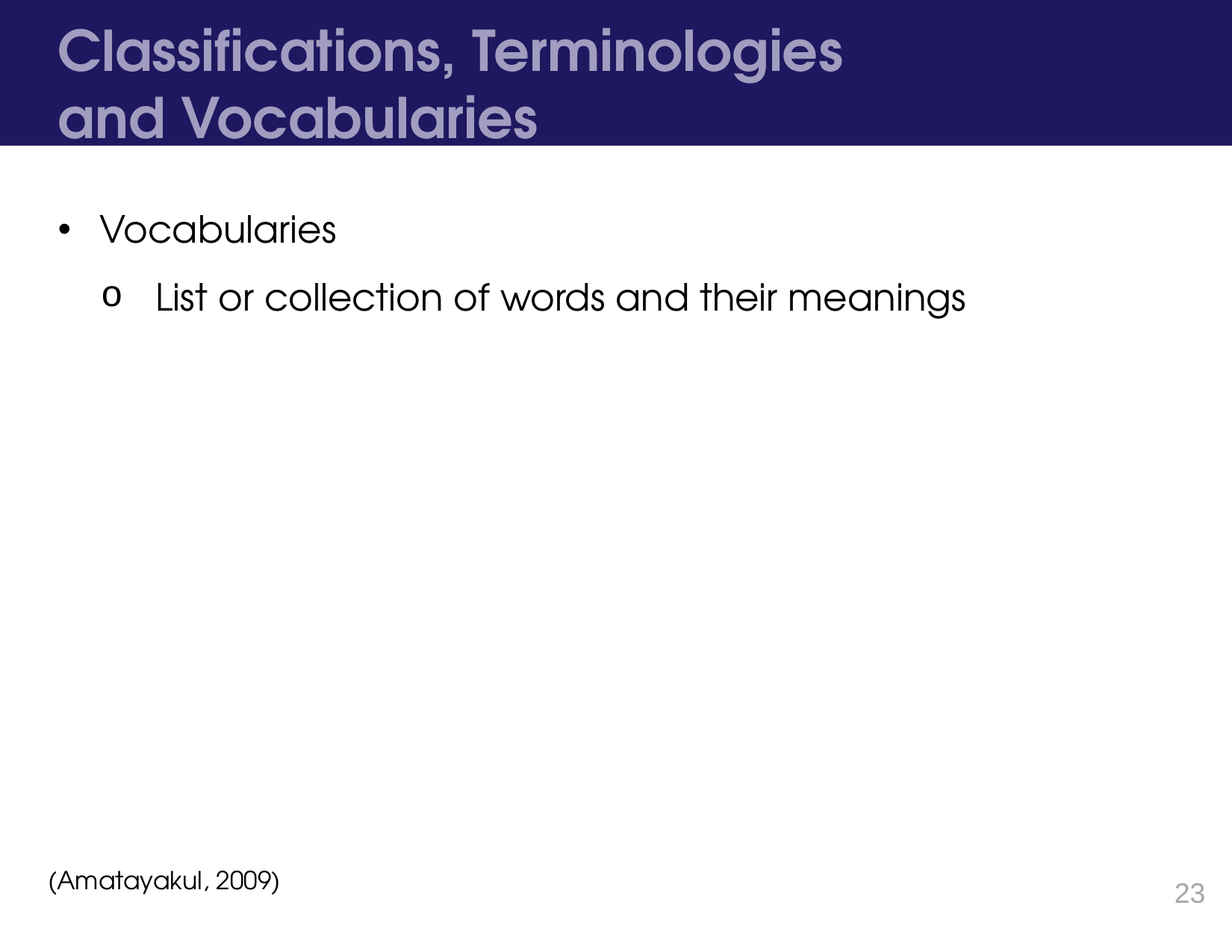

# Classifications, Terminologies and Vocabularies
Vocabularies
List or collection of words and their meanings
(Amatayakul, 2009)
23